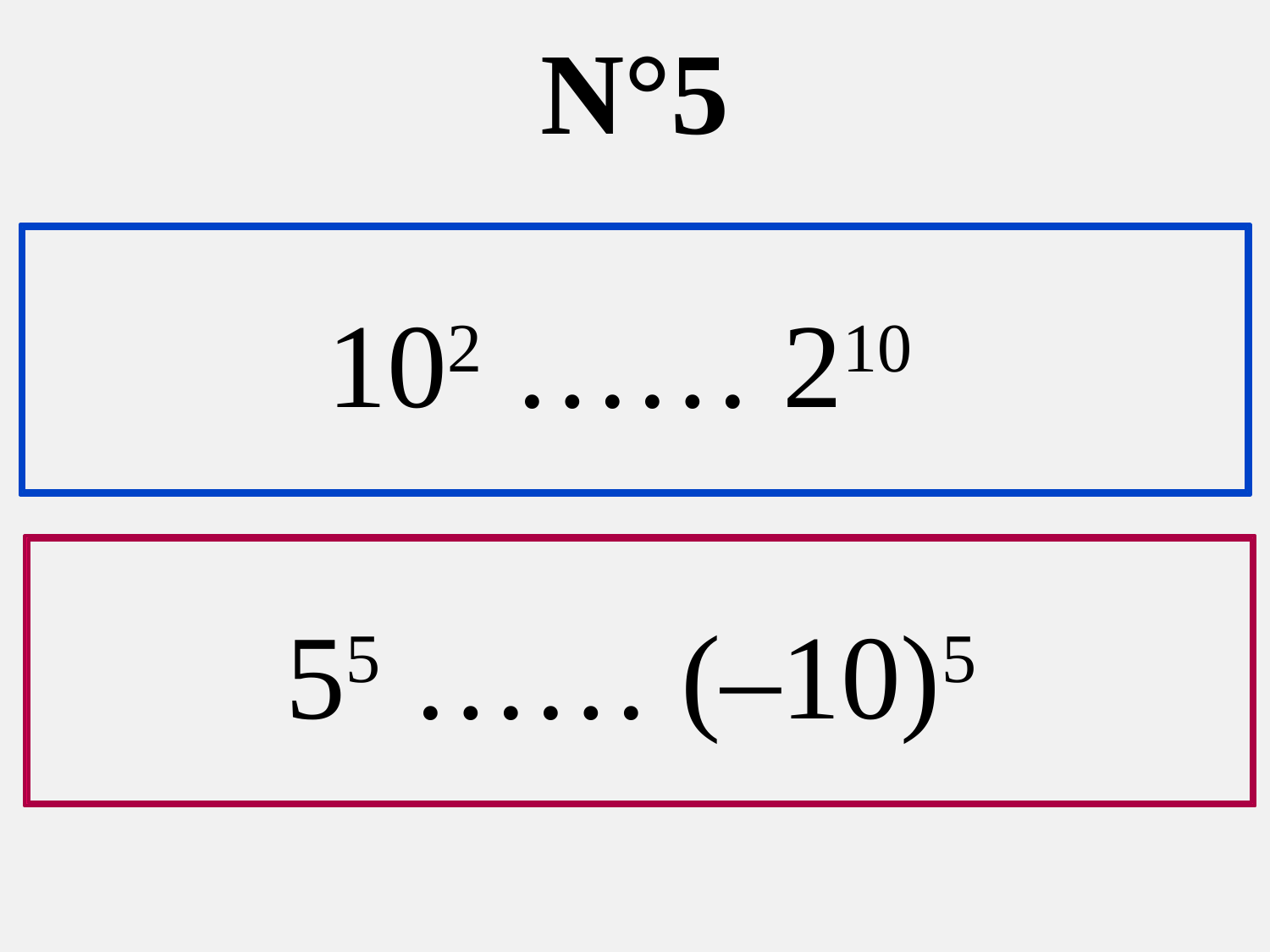

N°5

102 …… 210
55 …… (–10)5